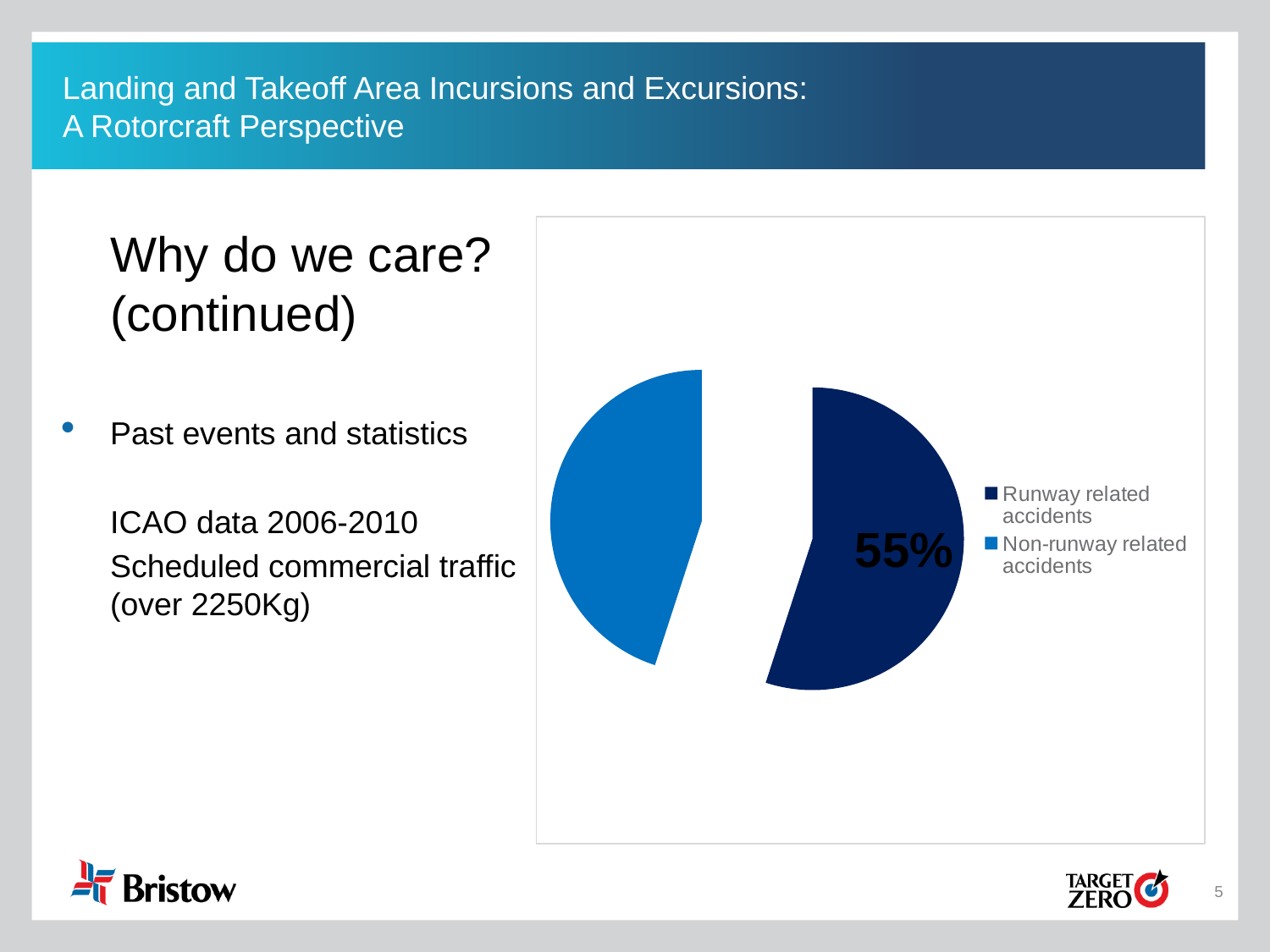

Landing and Takeoff Area Incursions and Excursions:
A Rotorcraft Perspective
	Why do we care? (continued)

Past events and statistics

	ICAO data 2006-2010
	Scheduled commercial traffic (over 2250Kg)

### Chart

| Category | Events % |
|---|---|
| Runway related accidents | 55.0 |
| Non-runway related accidents | 45.0 |